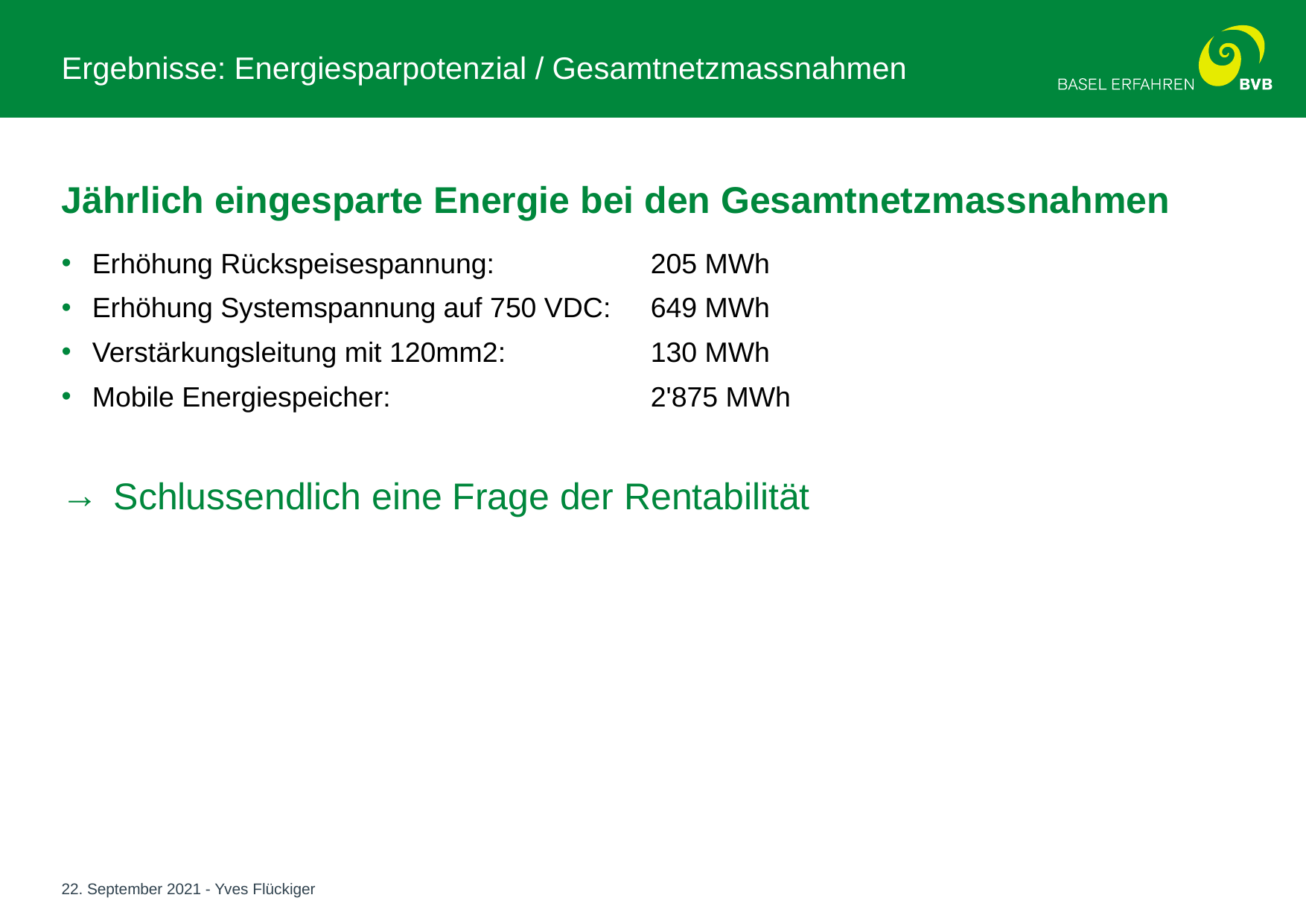

# Ergebnisse: Energiesparpotenzial / Gesamtnetzmassnahmen
Jährlich eingesparte Energie bei den Gesamtnetzmassnahmen
Erhöhung Rückspeisespannung:		205 MWh
Erhöhung Systemspannung auf 750 VDC:	649 MWh
Verstärkungsleitung mit 120mm2:		130 MWh
Mobile Energiespeicher:			2'875 MWh

 Schlussendlich eine Frage der Rentabilität
22. September 2021 - Yves Flückiger